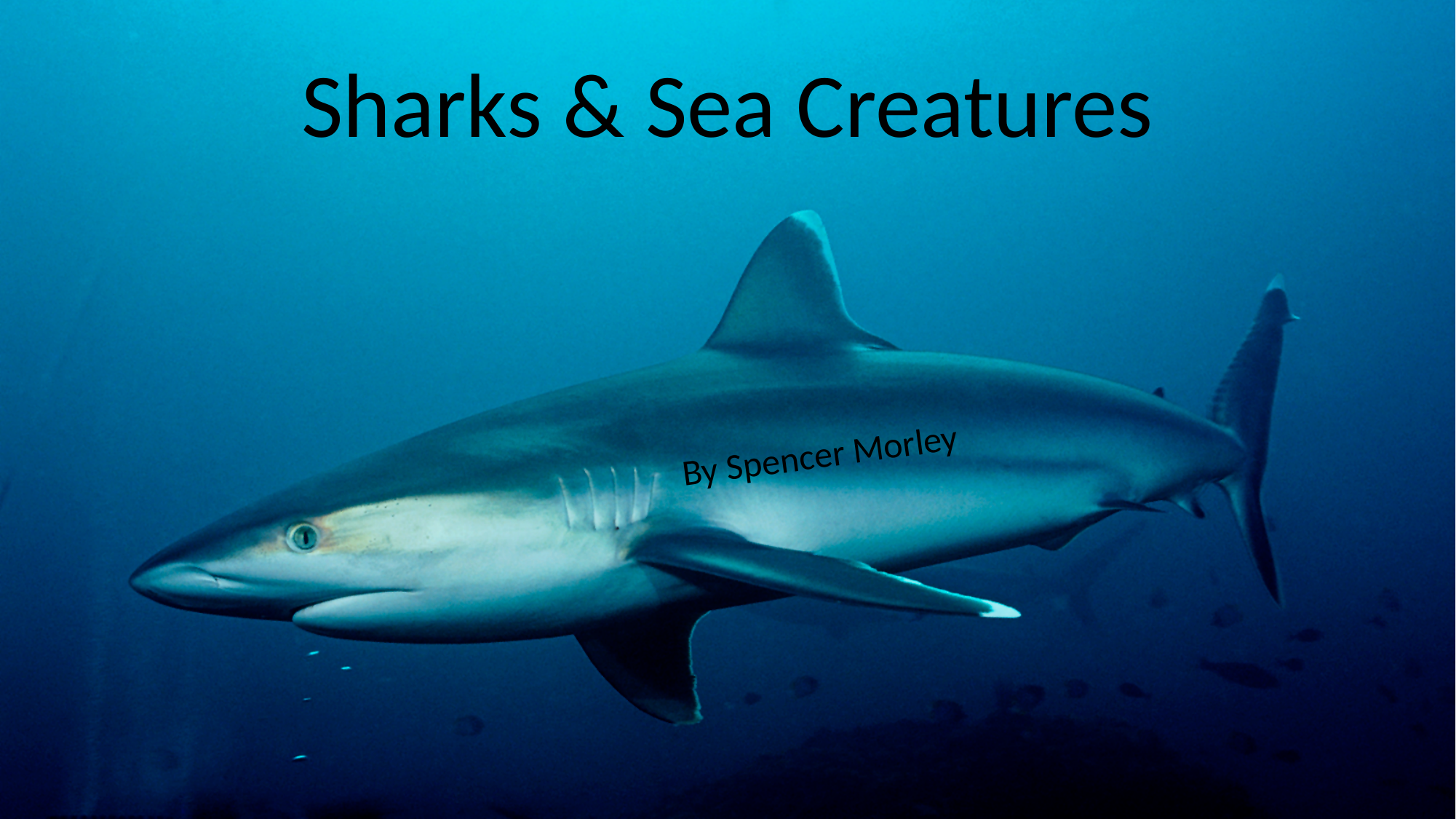

# Sharks & Sea Creatures
By Spencer Morley